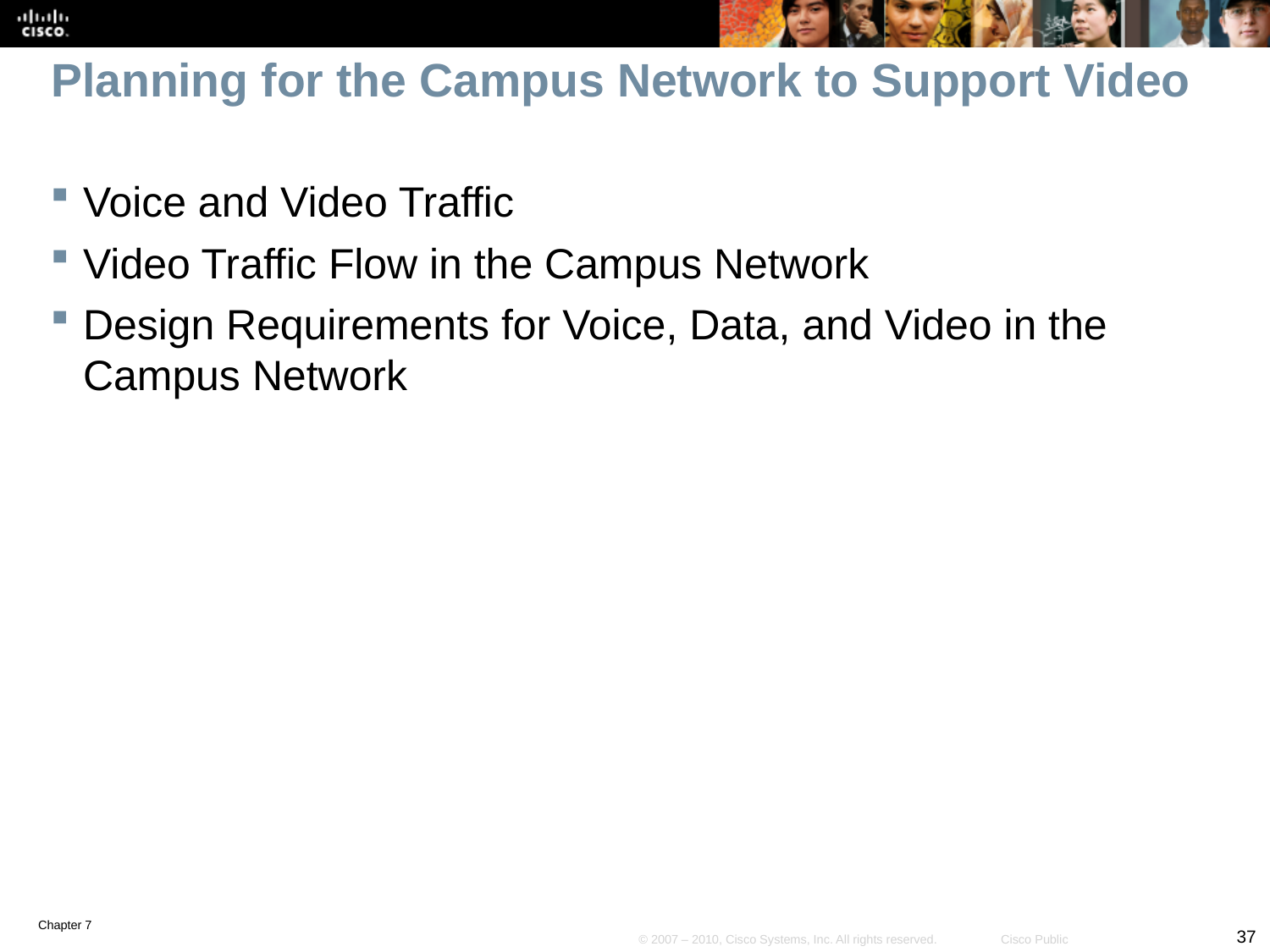

# Planning for the Campus Network to Support Video
Voice and Video Traffic
Video Traffic Flow in the Campus Network
Design Requirements for Voice, Data, and Video in the Campus Network